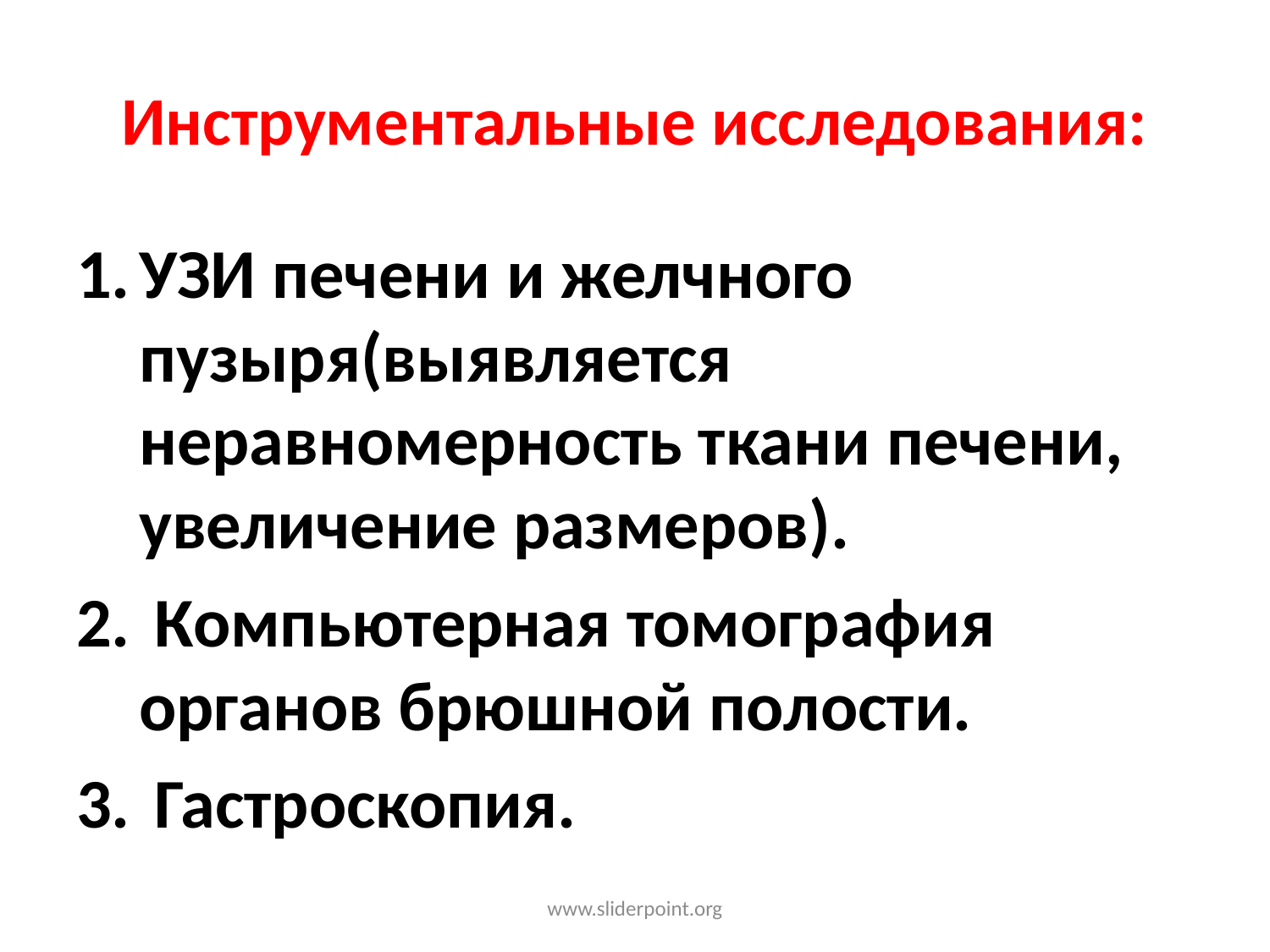

# Инструментальные исследования:
УЗИ печени и желчного пузыря(выявляется неравномерность ткани печени, увеличение размеров).
 Компьютерная томография органов брюшной полости.
 Гастроскопия.

www.sliderpoint.org